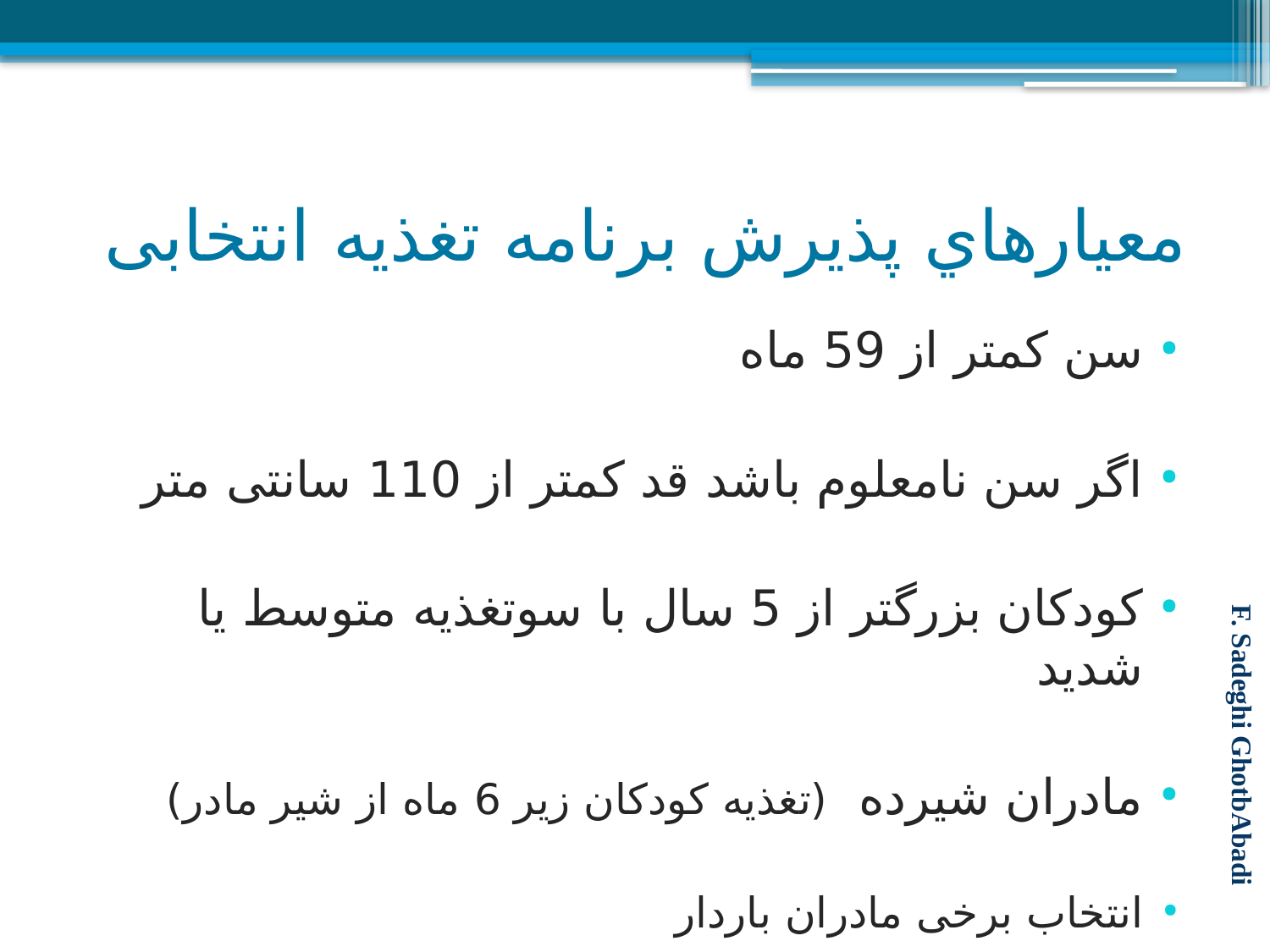

# معيارهاي پذيرش برنامه تغذیه انتخابی
سن کمتر از 59 ماه

اگر سن نامعلوم باشد قد کمتر از 110 سانتی متر

کودکان بزرگتر از 5 سال با سوتغذیه متوسط یا شدید

مادران شیرده  (تغذیه کودکان زیر 6 ماه از شیر مادر)

انتخاب برخی مادران باردار